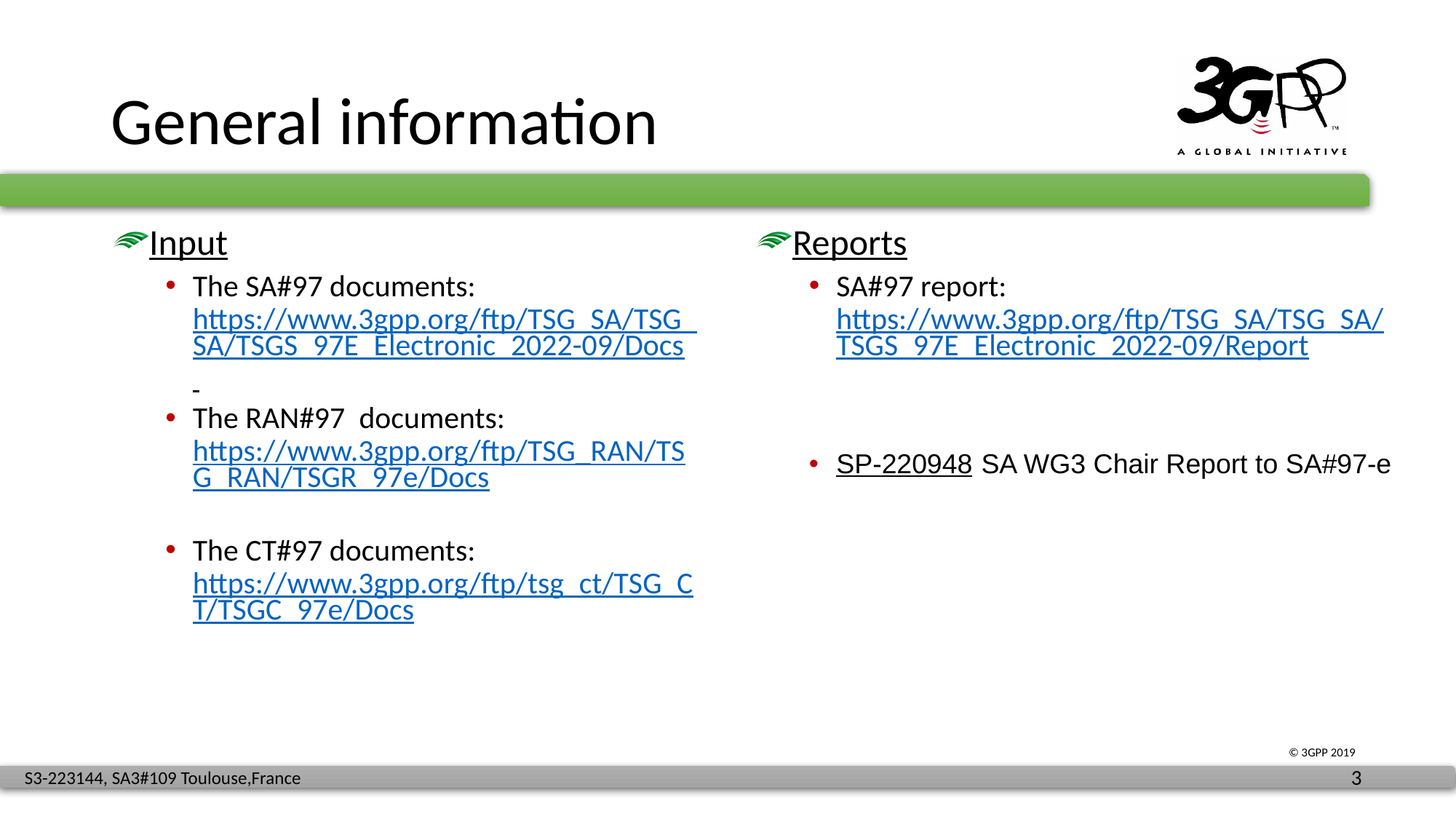

# General information
Input
The SA#97 documents: https://www.3gpp.org/ftp/TSG_SA/TSG_SA/TSGS_97E_Electronic_2022-09/Docs
The RAN#97  documents: https://www.3gpp.org/ftp/TSG_RAN/TSG_RAN/TSGR_97e/Docs
The CT#97 documents: https://www.3gpp.org/ftp/tsg_ct/TSG_CT/TSGC_97e/Docs
Reports
SA#97 report: https://www.3gpp.org/ftp/TSG_SA/TSG_SA/TSGS_97E_Electronic_2022-09/Report

SP-220948  SA WG3 Chair Report to SA#97-e